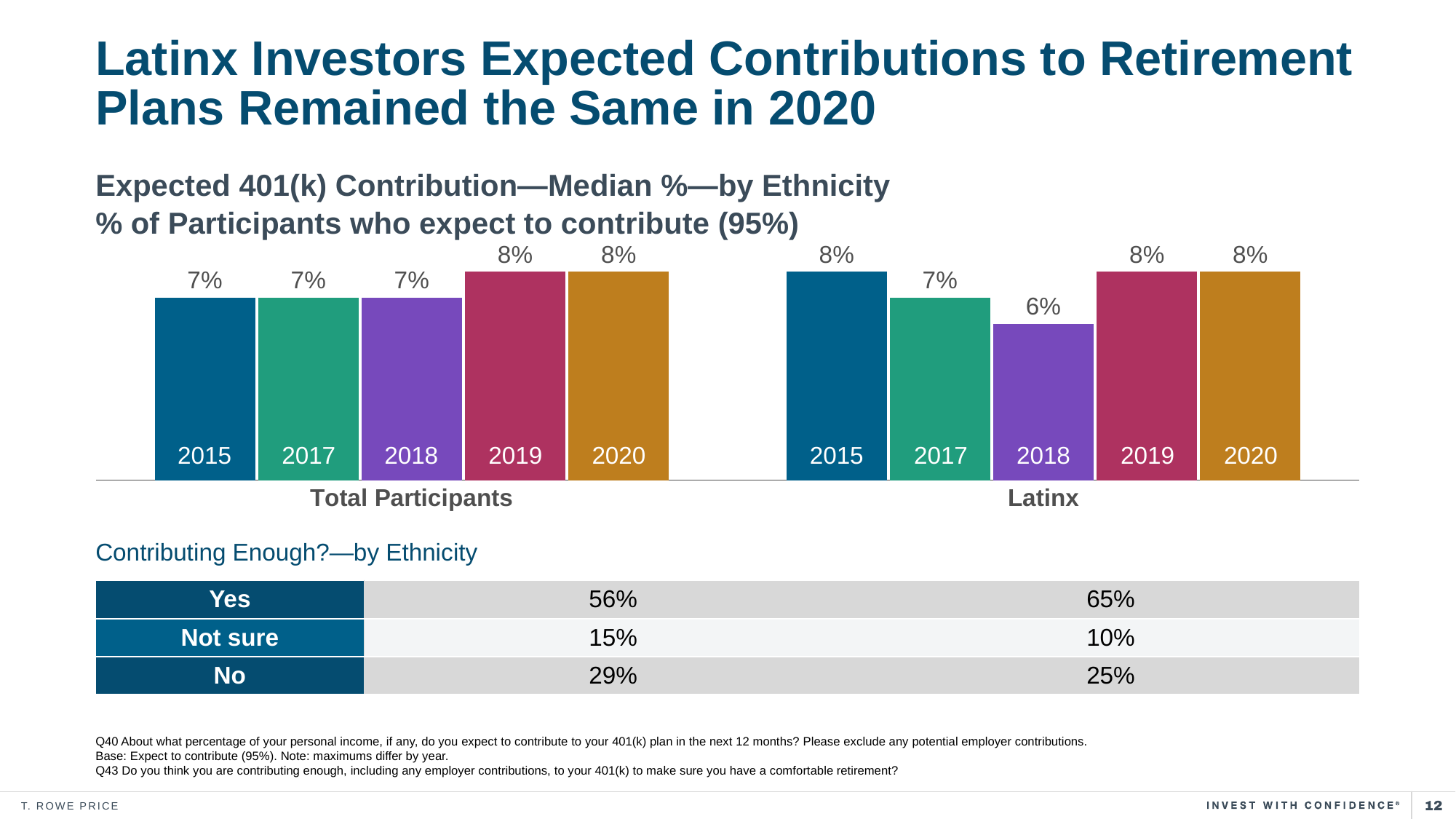

# Latinx Investors Expected Contributions to Retirement Plans Remained the Same in 2020
Expected 401(k) Contribution—Median %—by Ethnicity
% of Participants who expect to contribute (95%)

### Chart

| Category | 2015 | 2017 | 2018 | 2019 | 2020 |
|---|---|---|---|---|---|
| Total Participants | 0.07 | 0.07 | 0.07 | 0.08 | 0.08 |
| Latinx | 0.08 | 0.07 | 0.06 | 0.08 | 0.08 |
2015
2017
2018
2019
2020
2015
2017
2018
2019
2020
Contributing Enough?—by Ethnicity
| Yes | 56% | 65% |
| --- | --- | --- |
| Not sure | 15% | 10% |
| No | 29% | 25% |
Q40 About what percentage of your personal income, if any, do you expect to contribute to your 401(k) plan in the next 12 months? Please exclude any potential employer contributions.
Base: Expect to contribute (95%). Note: maximums differ by year.
Q43 Do you think you are contributing enough, including any employer contributions, to your 401(k) to make sure you have a comfortable retirement?